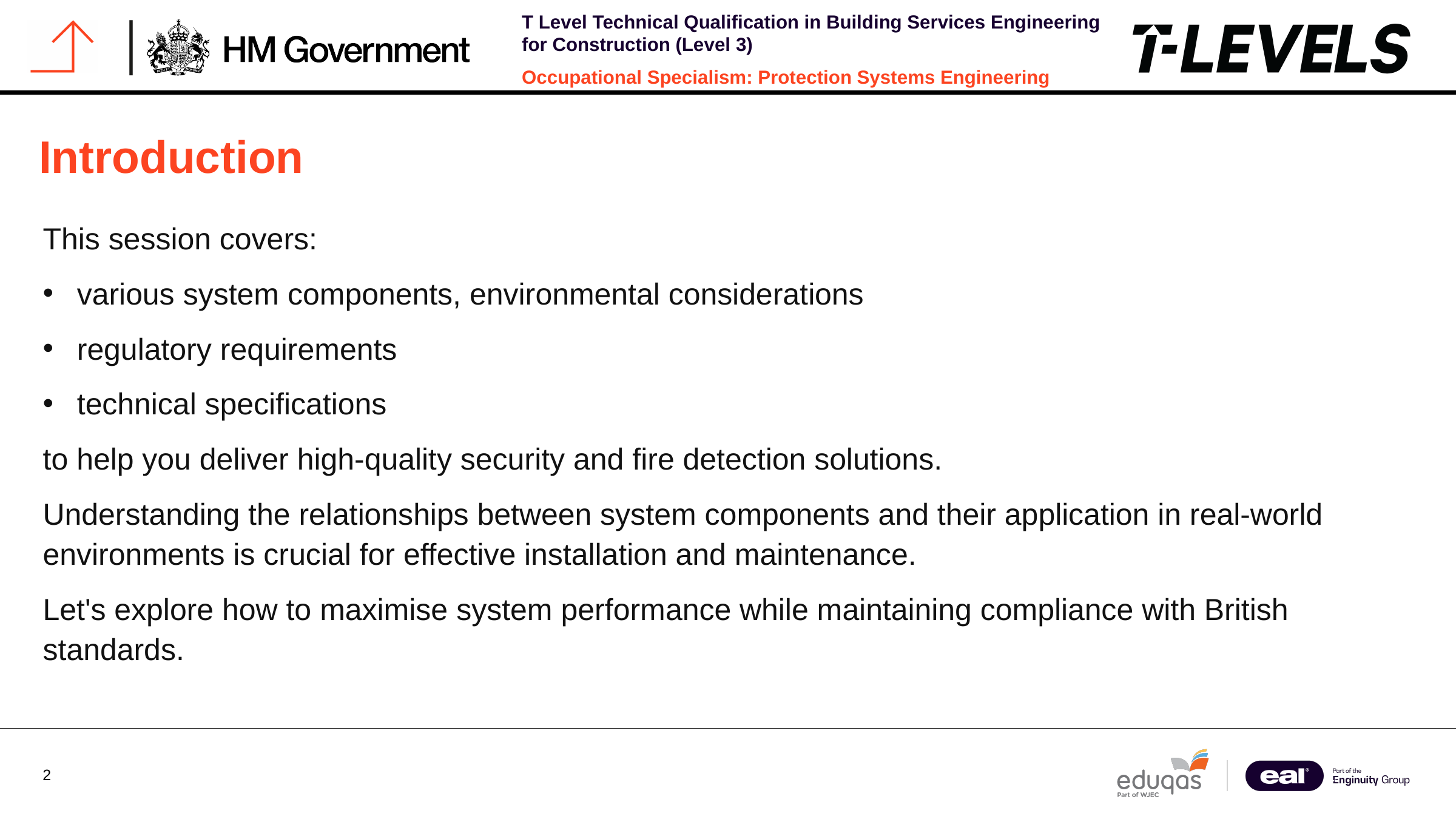

# Introduction
This session covers:
various system components, environmental considerations
regulatory requirements
technical specifications
to help you deliver high-quality security and fire detection solutions.
Understanding the relationships between system components and their application in real-world environments is crucial for effective installation and maintenance.
Let's explore how to maximise system performance while maintaining compliance with British standards.